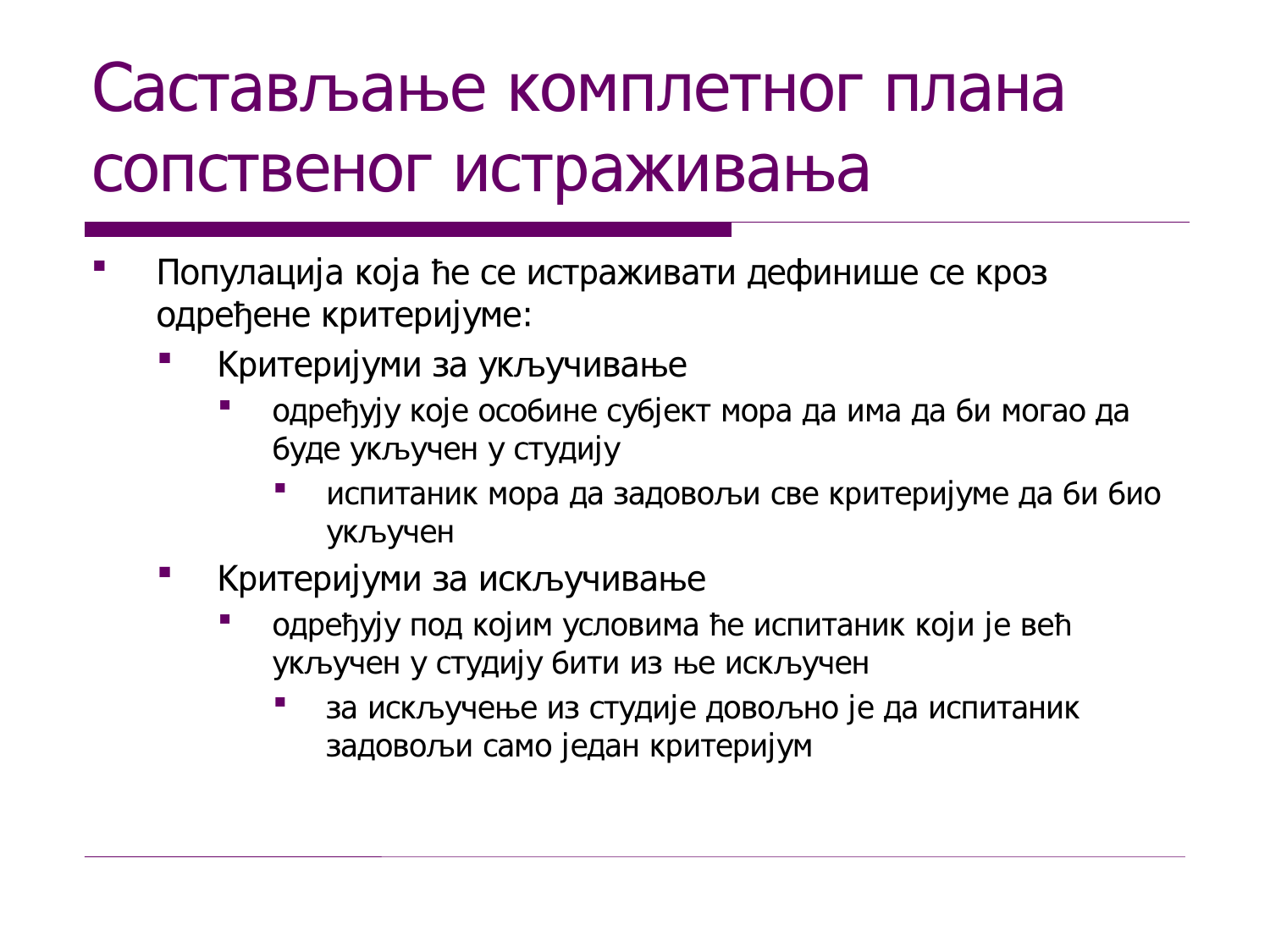

# Састављање комплетног плана сопственог истраживања
Популација која ће се истраживати дефинише се кроз одређене критеријуме:
Критеријуми за укључивање
одређују које особине субјект мора да има да би могао да буде укључен у студију
испитаник мора да задовољи све критеријуме да би био укључен
Критеријуми за искључивање
одређују под којим условима ће испитаник који је већ укључен у студију бити из ње искључен
за искључење из студије довољно је да испитаник задовољи само један критеријум